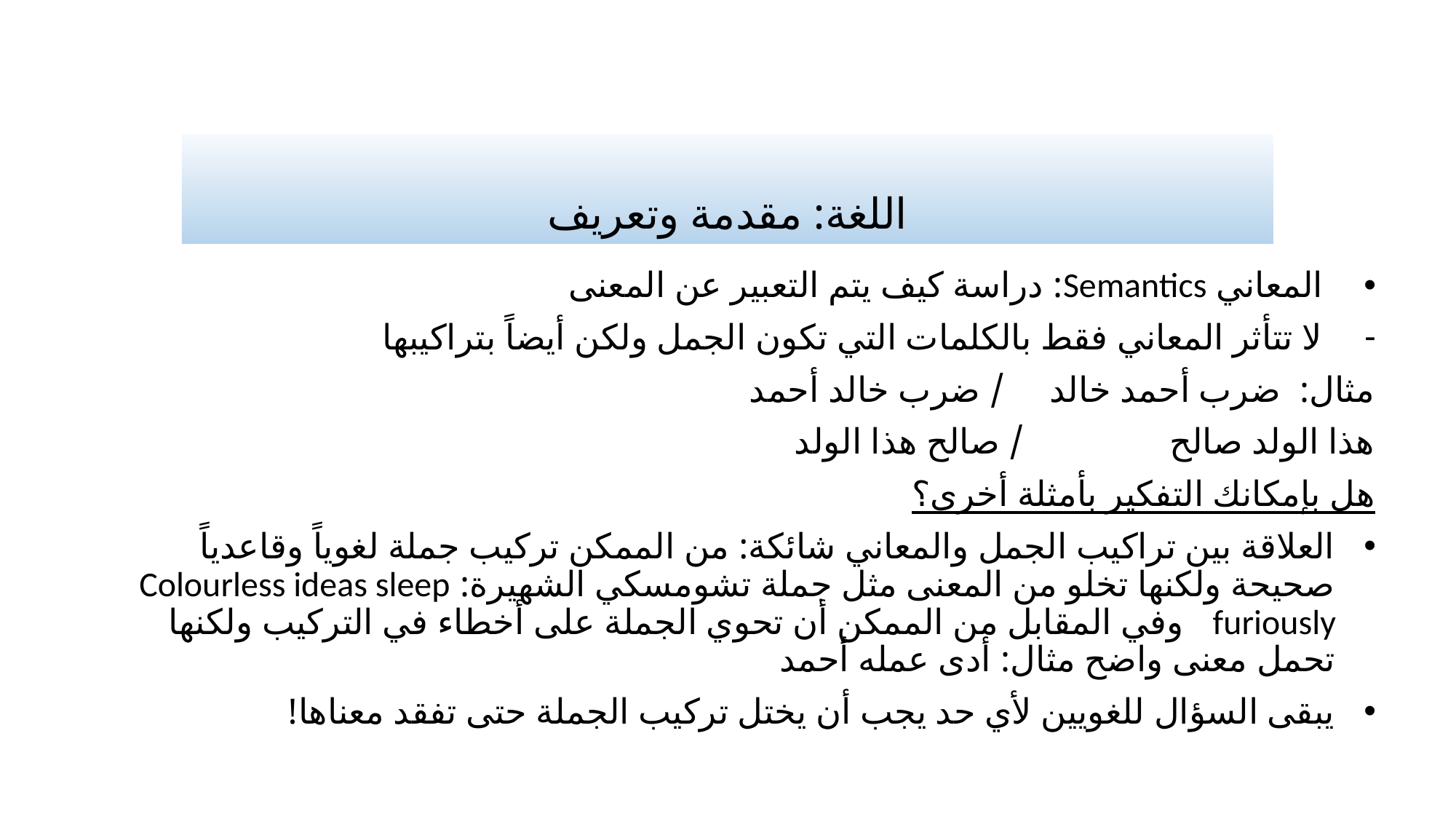

# اللغة: مقدمة وتعريف
المعاني Semantics: دراسة كيف يتم التعبير عن المعنى
لا تتأثر المعاني فقط بالكلمات التي تكون الجمل ولكن أيضاً بتراكيبها
مثال:  ضرب أحمد خالد     / ضرب خالد أحمد
هذا الولد صالح                / صالح هذا الولد
هل بإمكانك التفكير بأمثلة أخرى؟
العلاقة بين تراكيب الجمل والمعاني شائكة: من الممكن تركيب جملة لغوياً وقاعدياً صحيحة ولكنها تخلو من المعنى مثل جملة تشومسكي الشهيرة: Colourless ideas sleep furiously   وفي المقابل من الممكن أن تحوي الجملة على أخطاء في التركيب ولكنها تحمل معنى واضح مثال: أدى عمله أحمد
يبقى السؤال للغويين لأي حد يجب أن يختل تركيب الجملة حتى تفقد معناها!